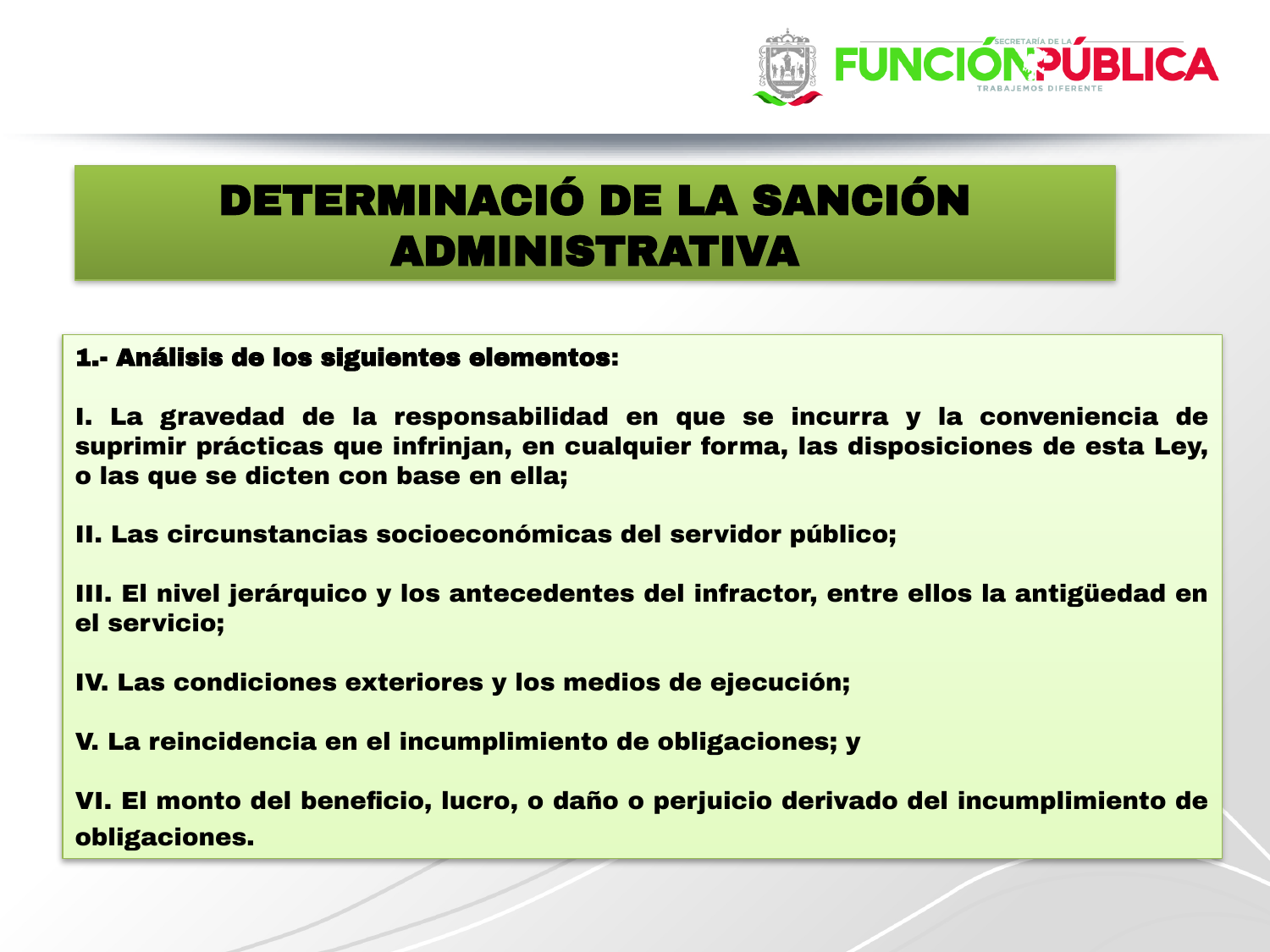

DETERMINACIÓ DE LA SANCIÓN ADMINISTRATIVA
1.- Análisis de los siguientes elementos:

I. La gravedad de la responsabilidad en que se incurra y la conveniencia de suprimir prácticas que infrinjan, en cualquier forma, las disposiciones de esta Ley, o las que se dicten con base en ella;

II. Las circunstancias socioeconómicas del servidor público;

III. El nivel jerárquico y los antecedentes del infractor, entre ellos la antigüedad en el servicio;

IV. Las condiciones exteriores y los medios de ejecución;

V. La reincidencia en el incumplimiento de obligaciones; y

VI. El monto del beneficio, lucro, o daño o perjuicio derivado del incumplimiento de obligaciones.